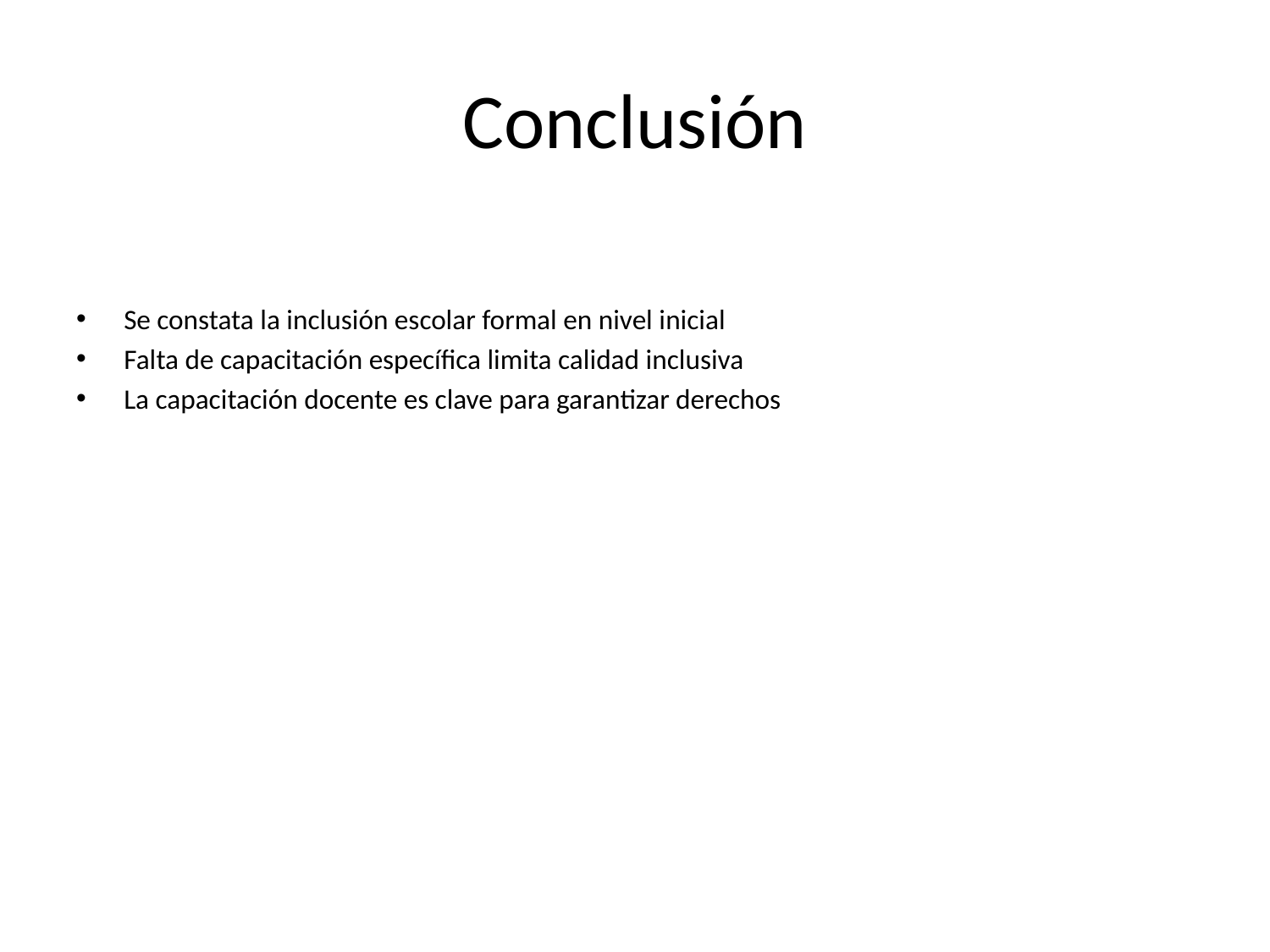

# Conclusión

Se constata la inclusión escolar formal en nivel inicial
Falta de capacitación específica limita calidad inclusiva
La capacitación docente es clave para garantizar derechos